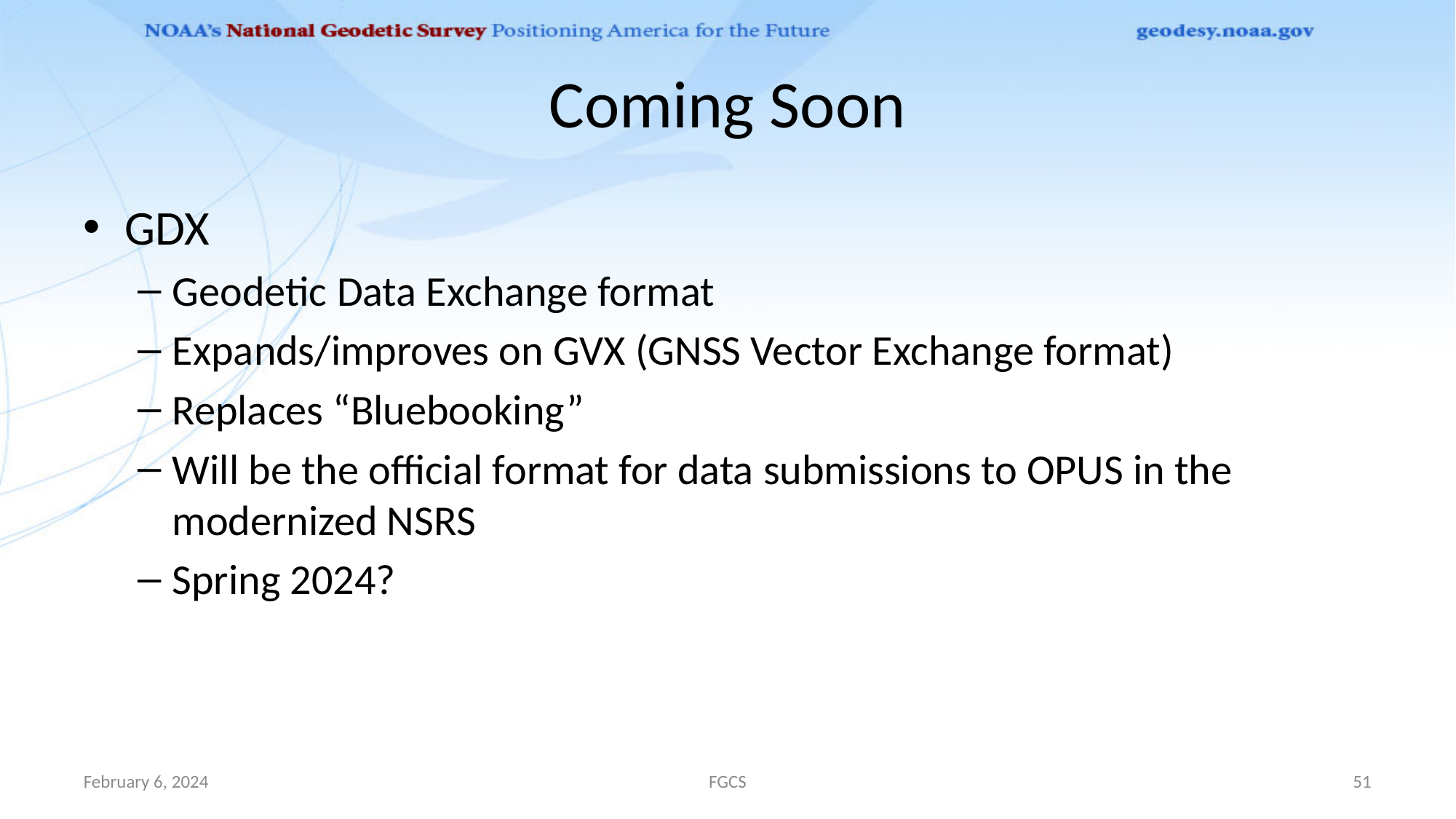

# Coming Soon
GDX
Geodetic Data Exchange format
Expands/improves on GVX (GNSS Vector Exchange format)
Replaces “Bluebooking”
Will be the official format for data submissions to OPUS in the modernized NSRS
Spring 2024?

February 6, 2024
FGCS
51